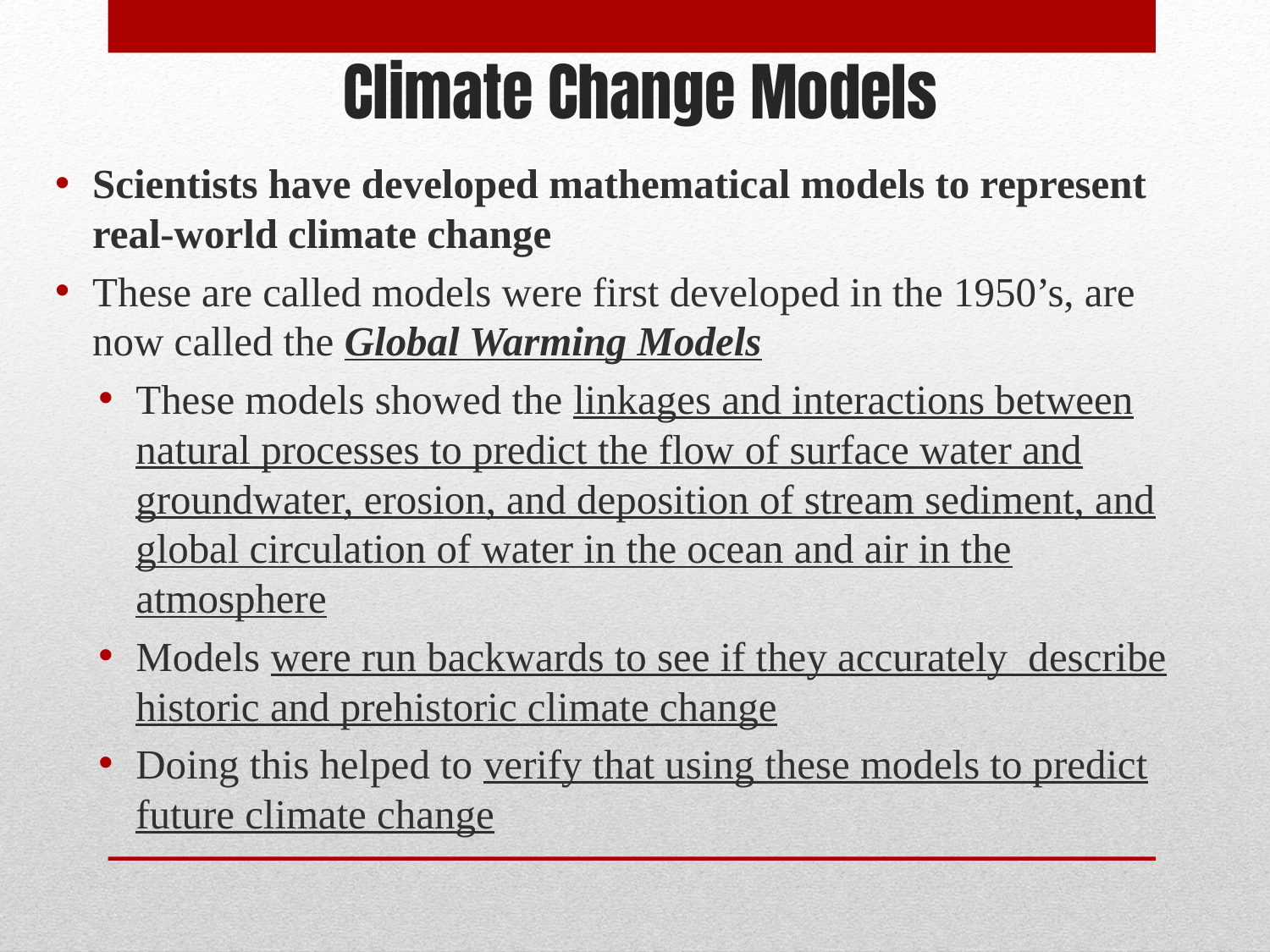

Climate Change Models
Scientists have developed mathematical models to represent real-world climate change
These are called models were first developed in the 1950’s, are now called the Global Warming Models
These models showed the linkages and interactions between natural processes to predict the flow of surface water and groundwater, erosion, and deposition of stream sediment, and global circulation of water in the ocean and air in the atmosphere
Models were run backwards to see if they accurately  describe historic and prehistoric climate change
Doing this helped to verify that using these models to predict future climate change